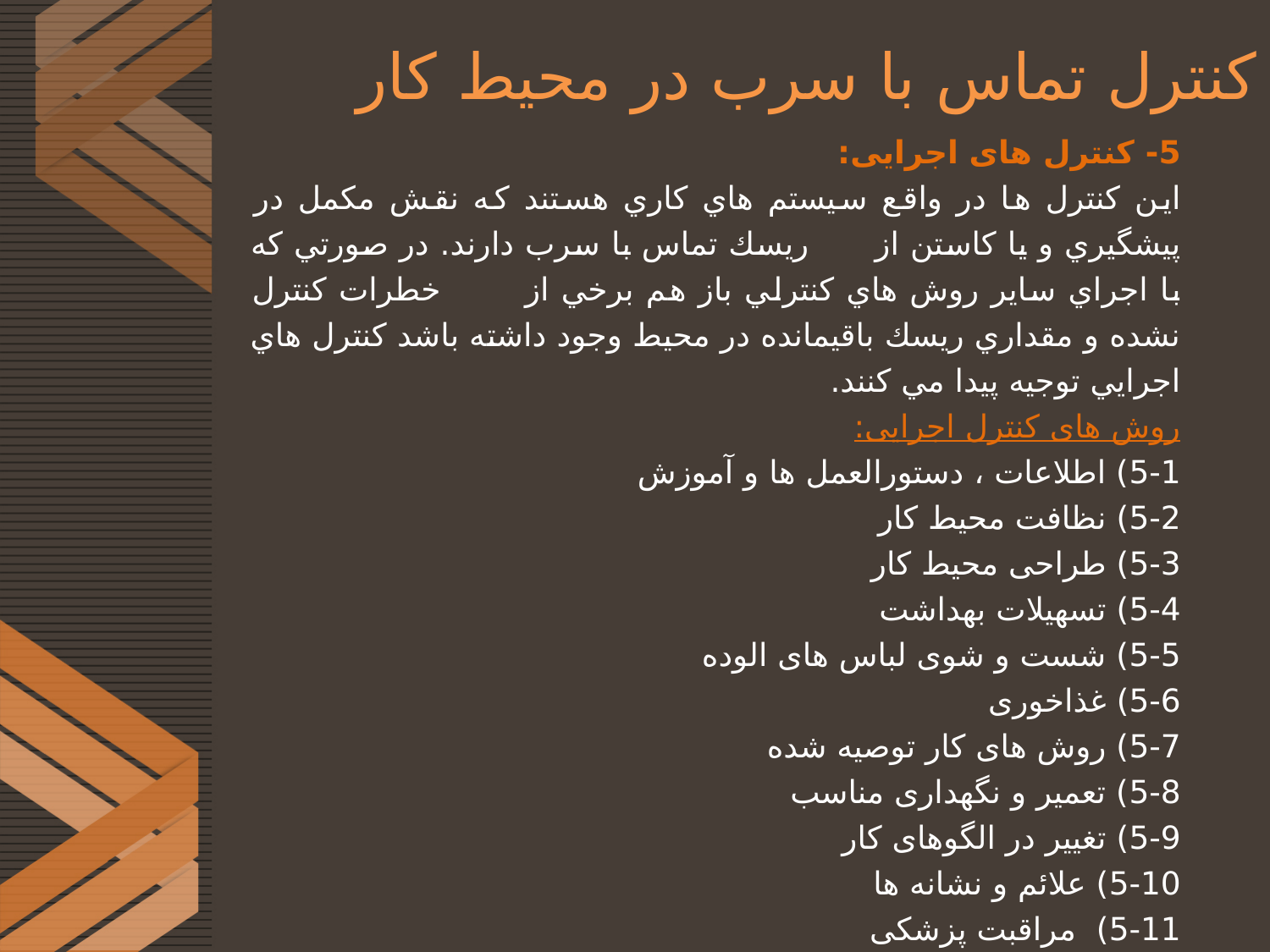

# کنترل تماس با سرب در محیط کار
5- کنترل های اجرایی:
اين كنترل ها در واقع سيستم هاي كاري هستند كه نقش مکمل در پيشگيري و يا كاستن از      ريسك تماس با سرب دارند. در صورتي كه با اجراي ساير روش هاي كنترلي باز هم برخي از       خطرات كنترل نشده و مقداري ريسك باقيمانده در محيط وجود داشته باشد كنترل هاي اجرايي توجيه پيدا مي كنند.
روش های کنترل اجرایی:
5-1) اطلاعات ، دستورالعمل ها و آموزش
5-2) نظافت محیط کار
5-3) طراحی محیط کار
5-4) تسهیلات بهداشت
5-5) شست و شوی لباس های الوده
5-6) غذاخوری
5-7) روش های کار توصیه شده
5-8) تعمیر و نگهداری مناسب
5-9) تغییر در الگوهای کار
5-10) علائم و نشانه ها
5-11)  مراقبت پزشکی